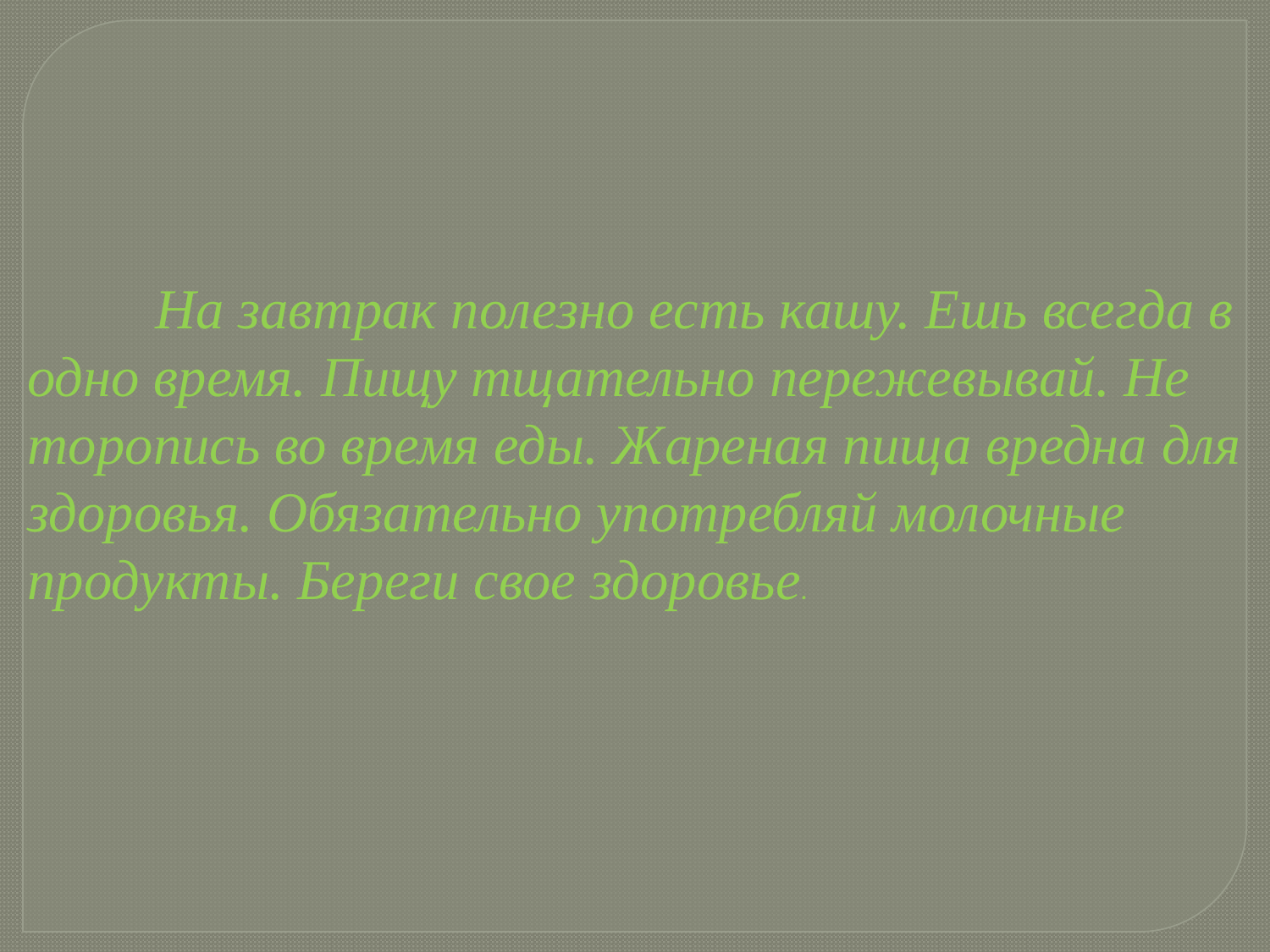

На завтрак полезно есть кашу. Ешь всегда в одно время. Пищу тщательно пережевывай. Не торопись во время еды. Жареная пища вредна для здоровья. Обязательно употребляй молочные продукты. Береги свое здоровье.